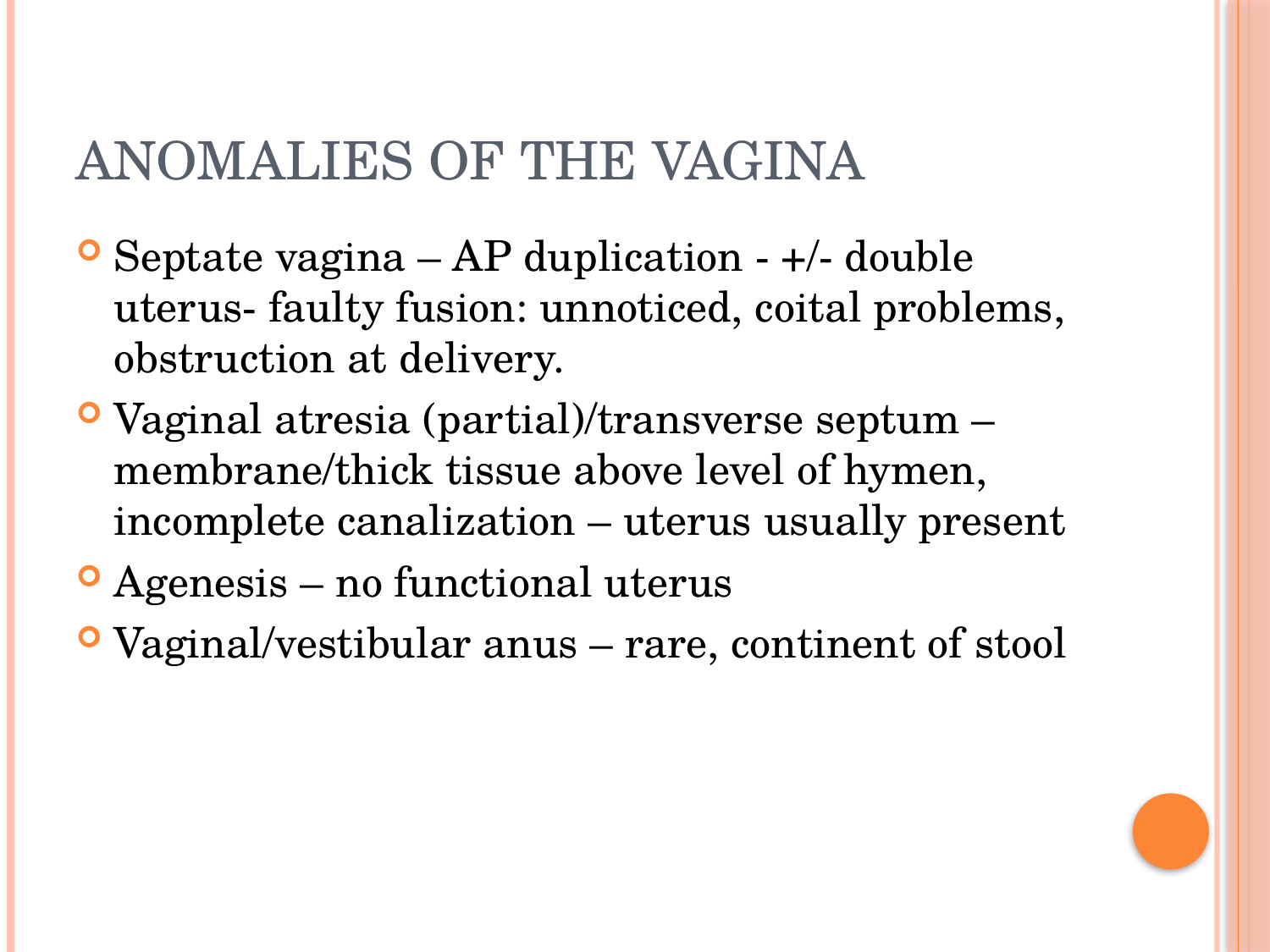

# Anomalies of the vagina
Septate vagina – AP duplication - +/- double uterus- faulty fusion: unnoticed, coital problems, obstruction at delivery.
Vaginal atresia (partial)/transverse septum – membrane/thick tissue above level of hymen, incomplete canalization – uterus usually present
Agenesis – no functional uterus
Vaginal/vestibular anus – rare, continent of stool